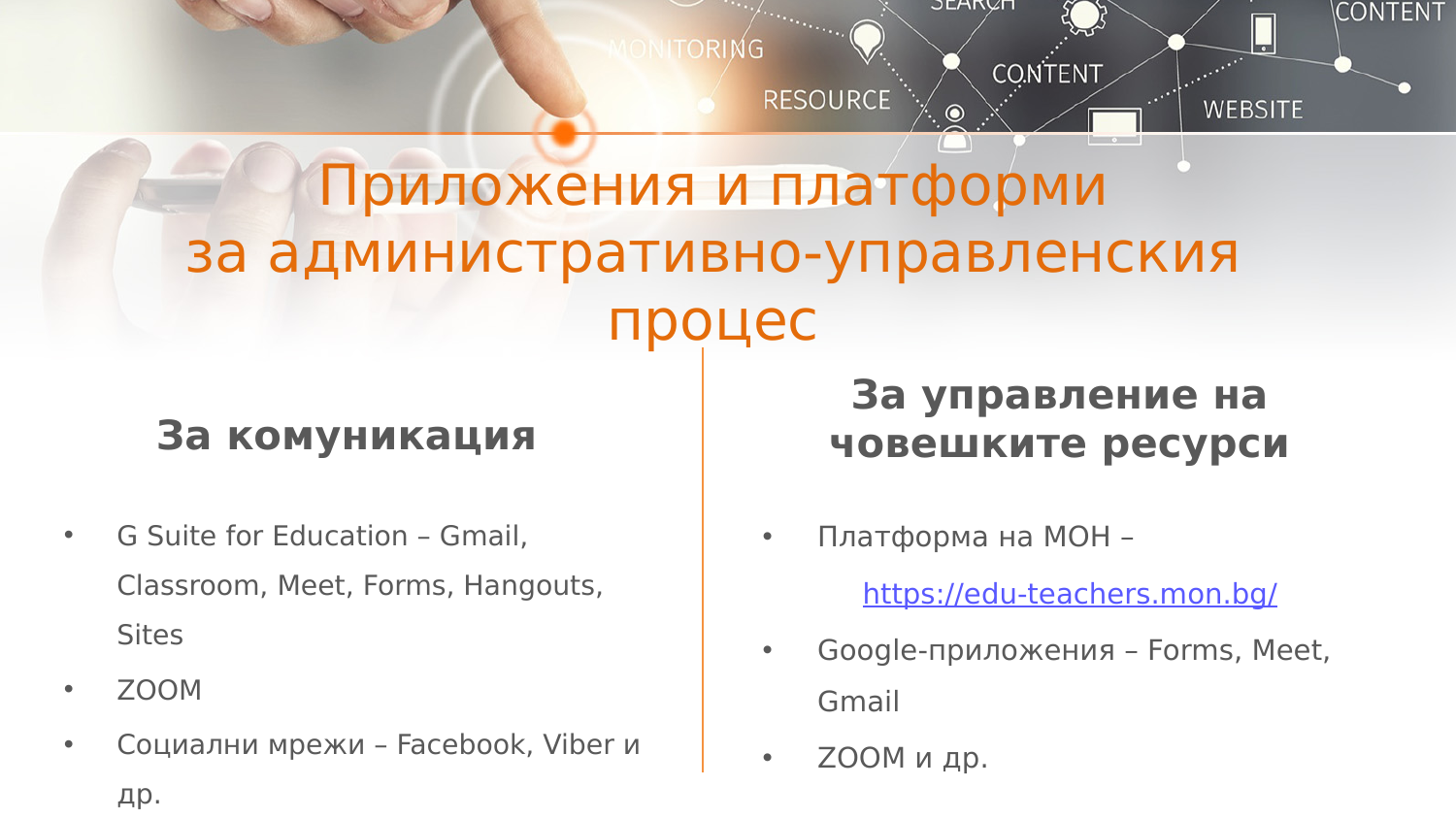

# Приложения и платформи за административно-управленския процес
За управление на човешките ресурси
За комуникация
G Suite for Education – Gmail, Classroom, Meet, Forms, Hangouts, Sites
ZOOM
Социални мрежи – Facebook, Viber и др.
Платформа на МОН –
https://еdu-teachers.mon.bg/
Google-приложения – Forms, Meet, Gmail
ZOOM и др.